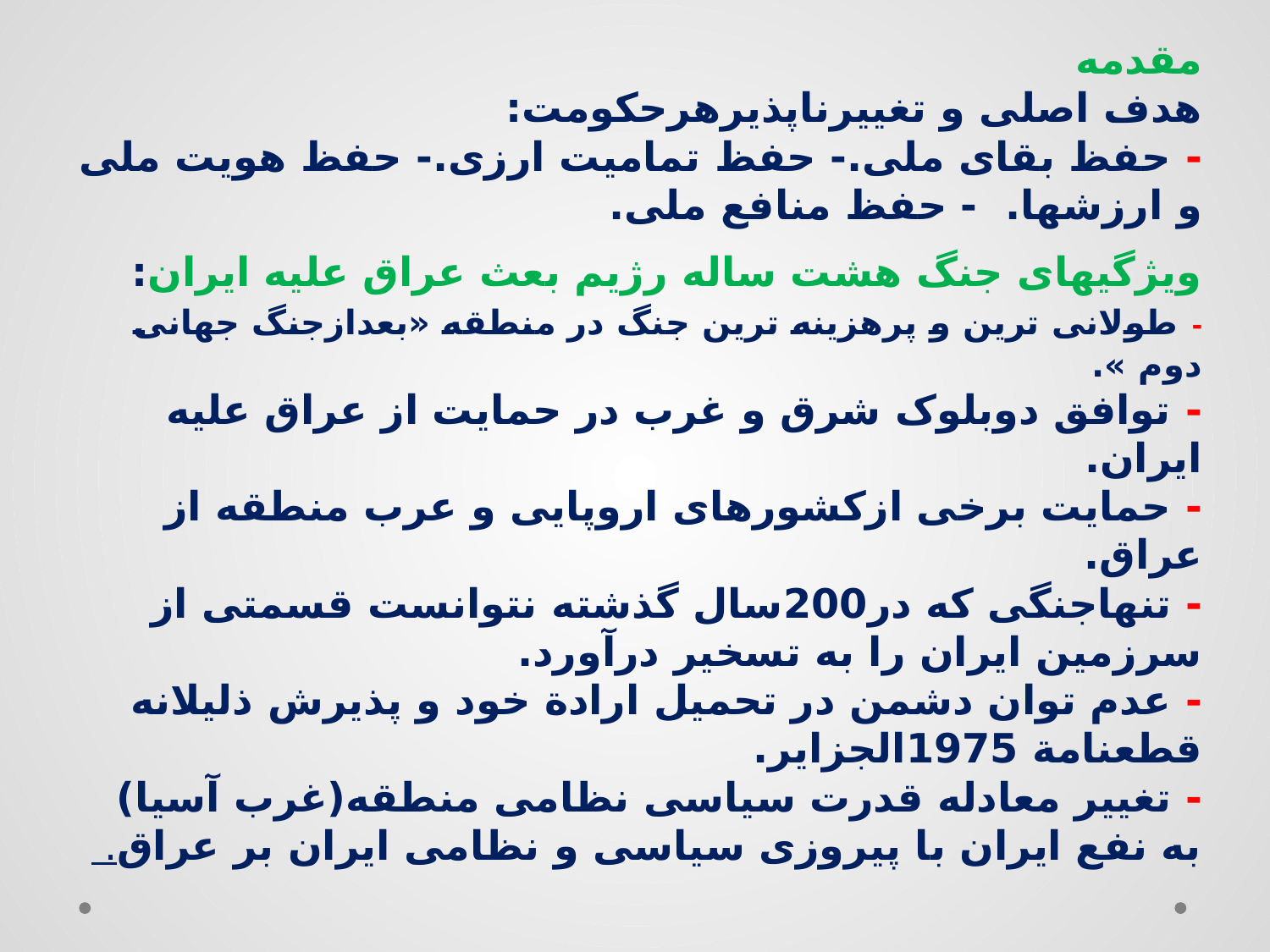

# مقدمه هدف اصلی و تغییرناپذیرهرحکومت: - حفظ بقای ملی.- حفظ تمامیت ارزی.- حفظ هویت ملی و ارزشها.  - حفظ منافع ملی. ویژگیهای جنگ هشت ساله رژیم بعث عراق علیه ایران: - طولانی ترین و پرهزینه ترین جنگ در منطقه «بعدازجنگ جهانی دوم ». - توافق دوبلوک شرق و غرب در حمایت از عراق علیه ایران. - حمایت برخی ازکشورهای اروپایی و عرب منطقه از عراق. - تنهاجنگی که در200سال گذشته نتوانست قسمتی از سرزمین ایران را به تسخیر درآورد. - عدم توان دشمن در تحمیل ارادة خود و پذیرش ذلیلانه قطعنامة 1975الجزایر. - تغییر معادله قدرت سیاسی نظامی منطقه(غرب آسیا) به نفع ایران با پیروزی سیاسی و نظامی ایران بر عراق.